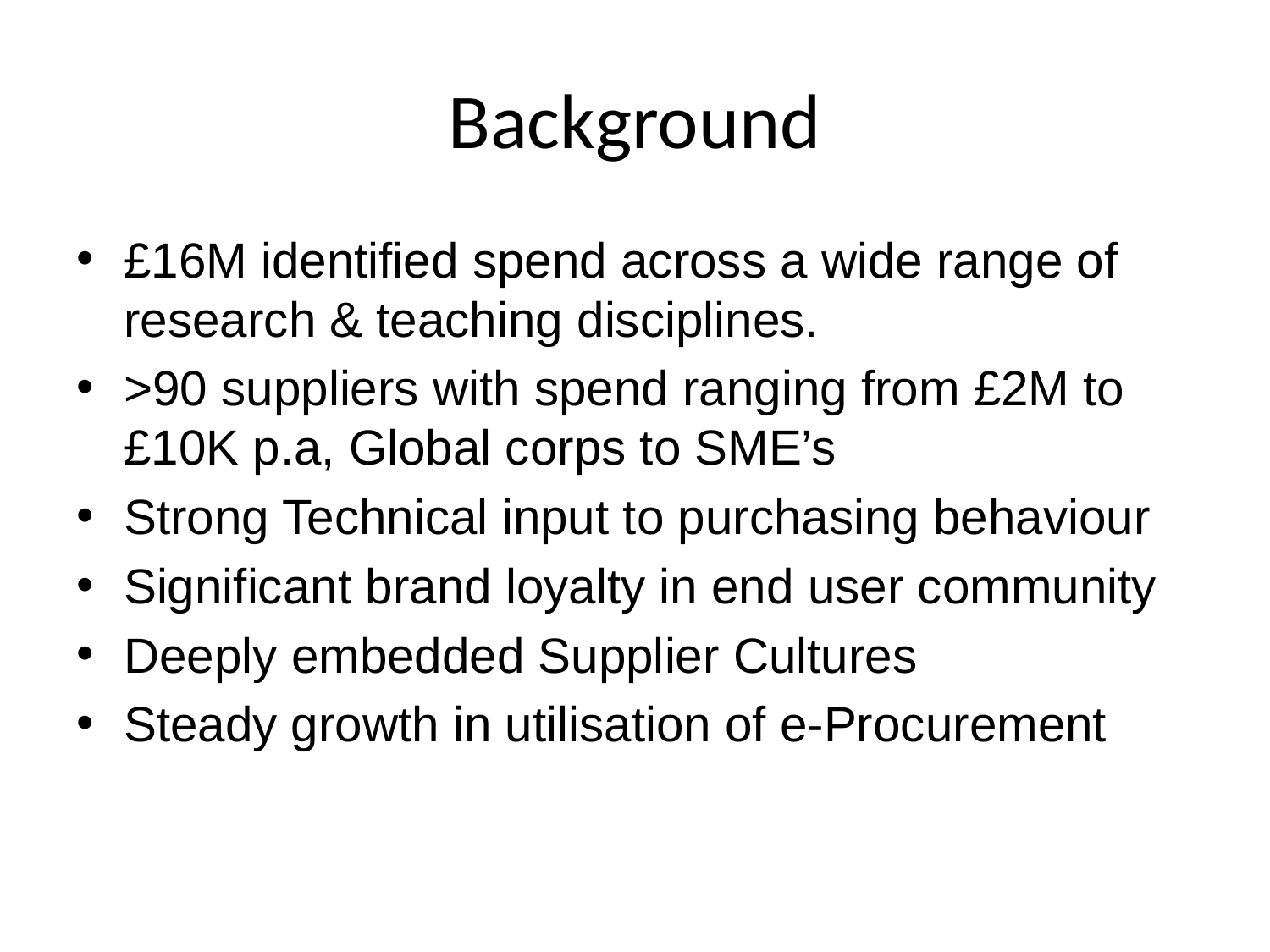

# Background
£16M identified spend across a wide range of research & teaching disciplines.
>90 suppliers with spend ranging from £2M to £10K p.a, Global corps to SME’s
Strong Technical input to purchasing behaviour
Significant brand loyalty in end user community
Deeply embedded Supplier Cultures
Steady growth in utilisation of e-Procurement